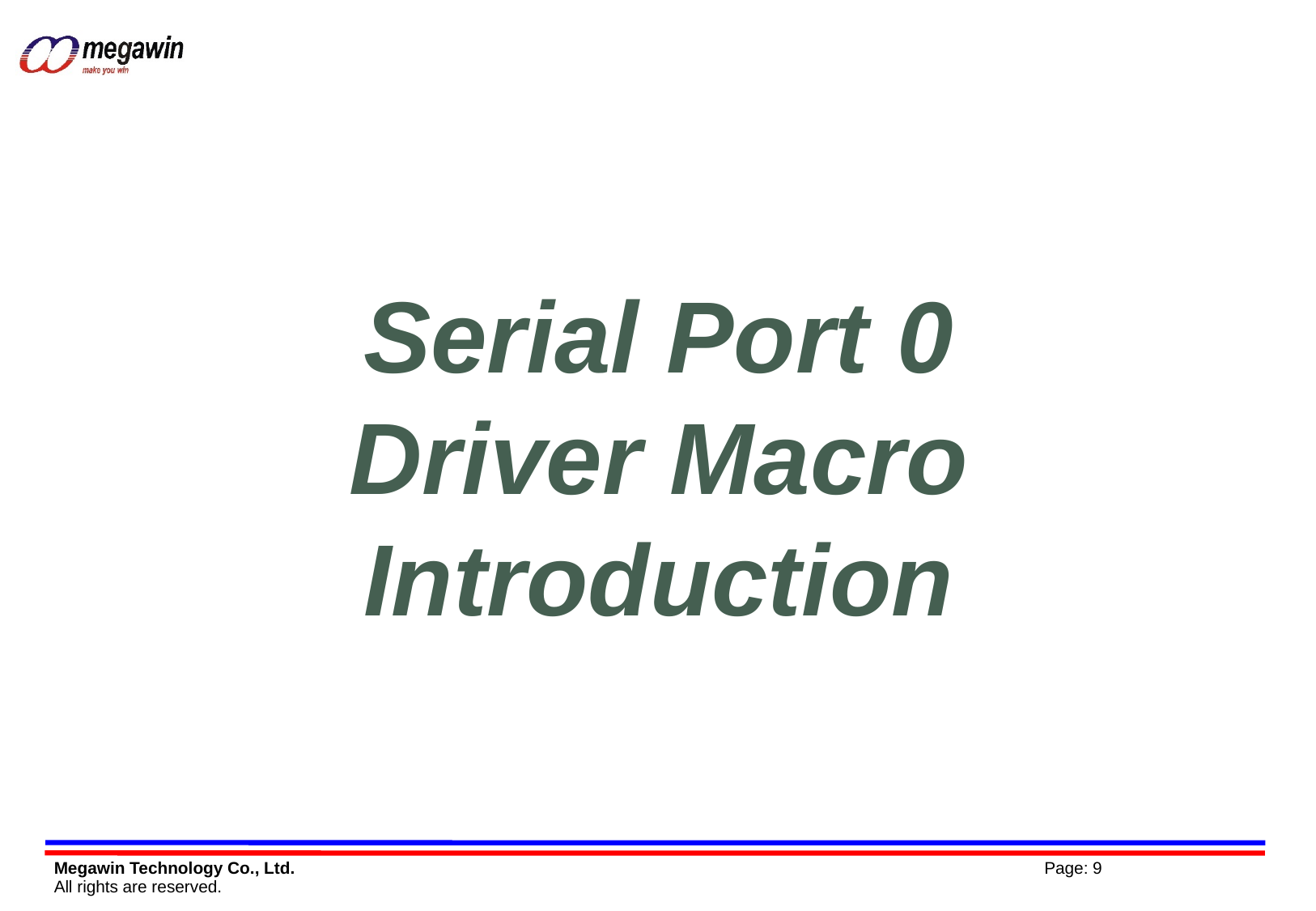

# Serial Port 0 Driver Macro Introduction